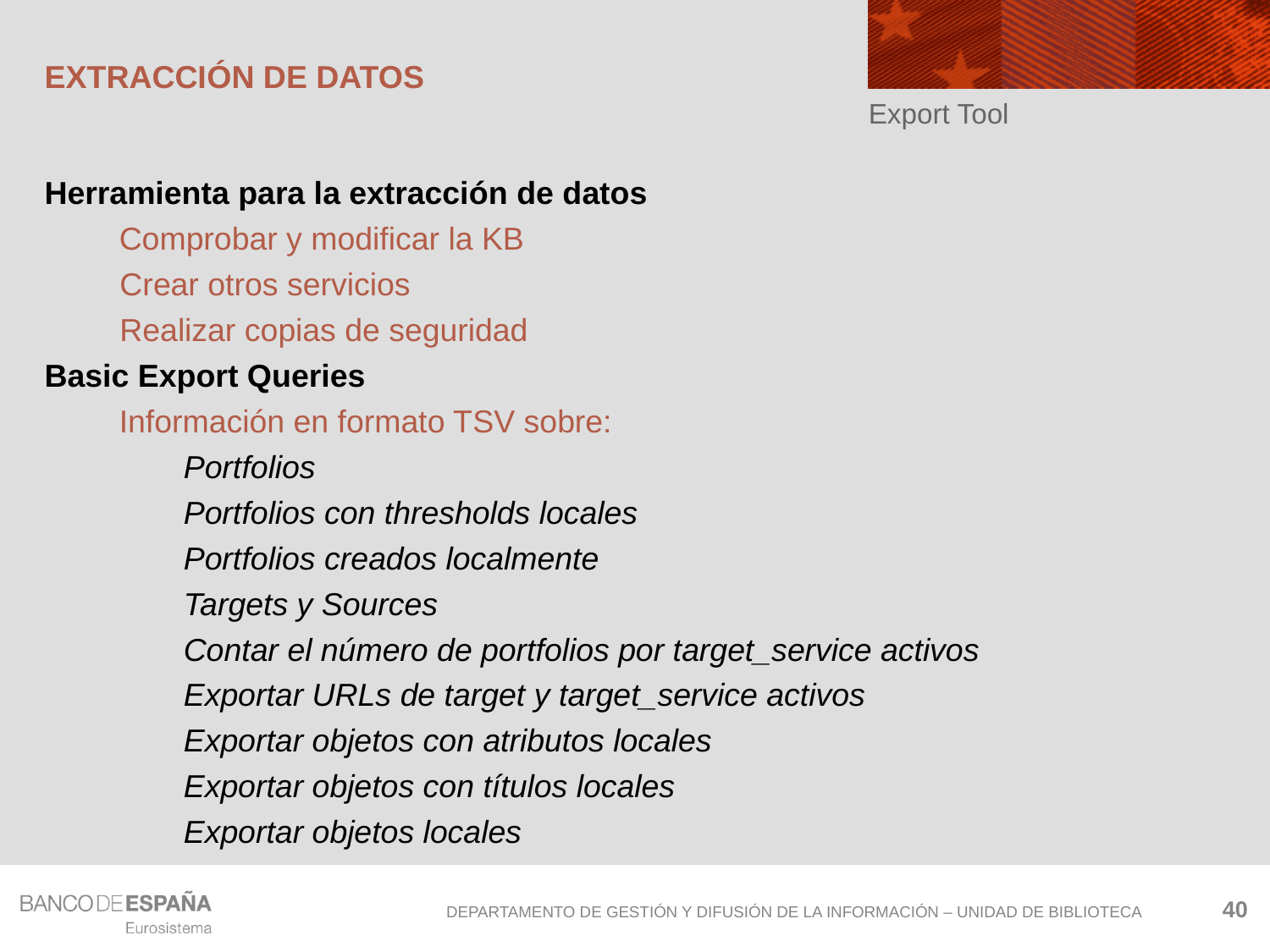

# EXTRACCIÓN DE DATOS
Export Tool
Herramienta para la extracción de datos
Comprobar y modificar la KB
	Crear otros servicios
	Realizar copias de seguridad
Basic Export Queries
Información en formato TSV sobre:
Portfolios
Portfolios con thresholds locales
Portfolios creados localmente
Targets y Sources
Contar el número de portfolios por target_service activos
Exportar URLs de target y target_service activos
Exportar objetos con atributos locales
Exportar objetos con títulos locales
Exportar objetos locales

40